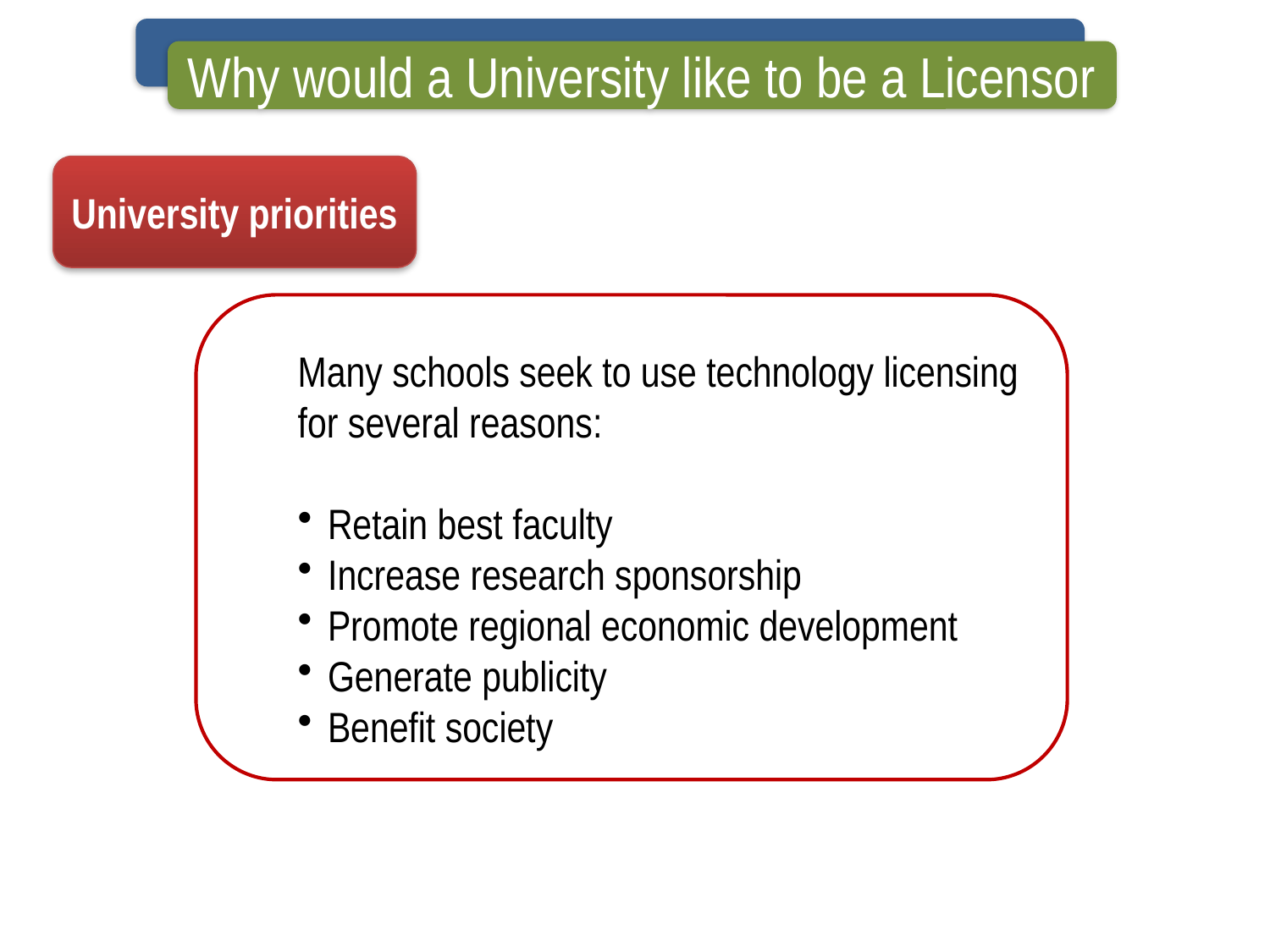

Why would a University like to be a Licensor
University priorities

Many schools seek to use technology licensing for several reasons:

Retain best faculty
Increase research sponsorship
Promote regional economic development
Generate publicity
Benefit society